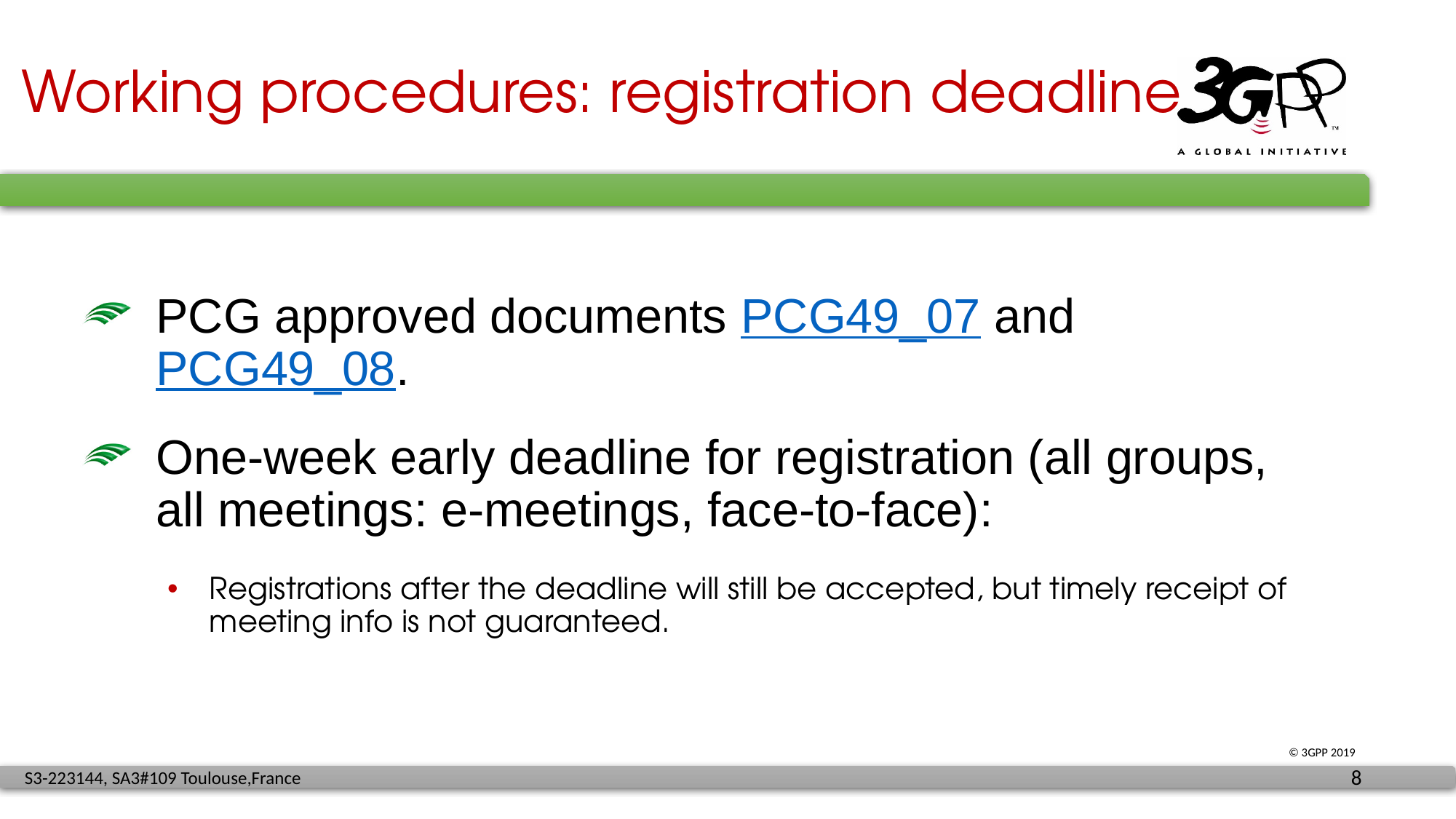

# Working procedures: registration deadline

PCG approved documents PCG49_07 and PCG49_08.
One-week early deadline for registration (all groups, all meetings: e-meetings, face-to-face):
Registrations after the deadline will still be accepted, but timely receipt of meeting info is not guaranteed.